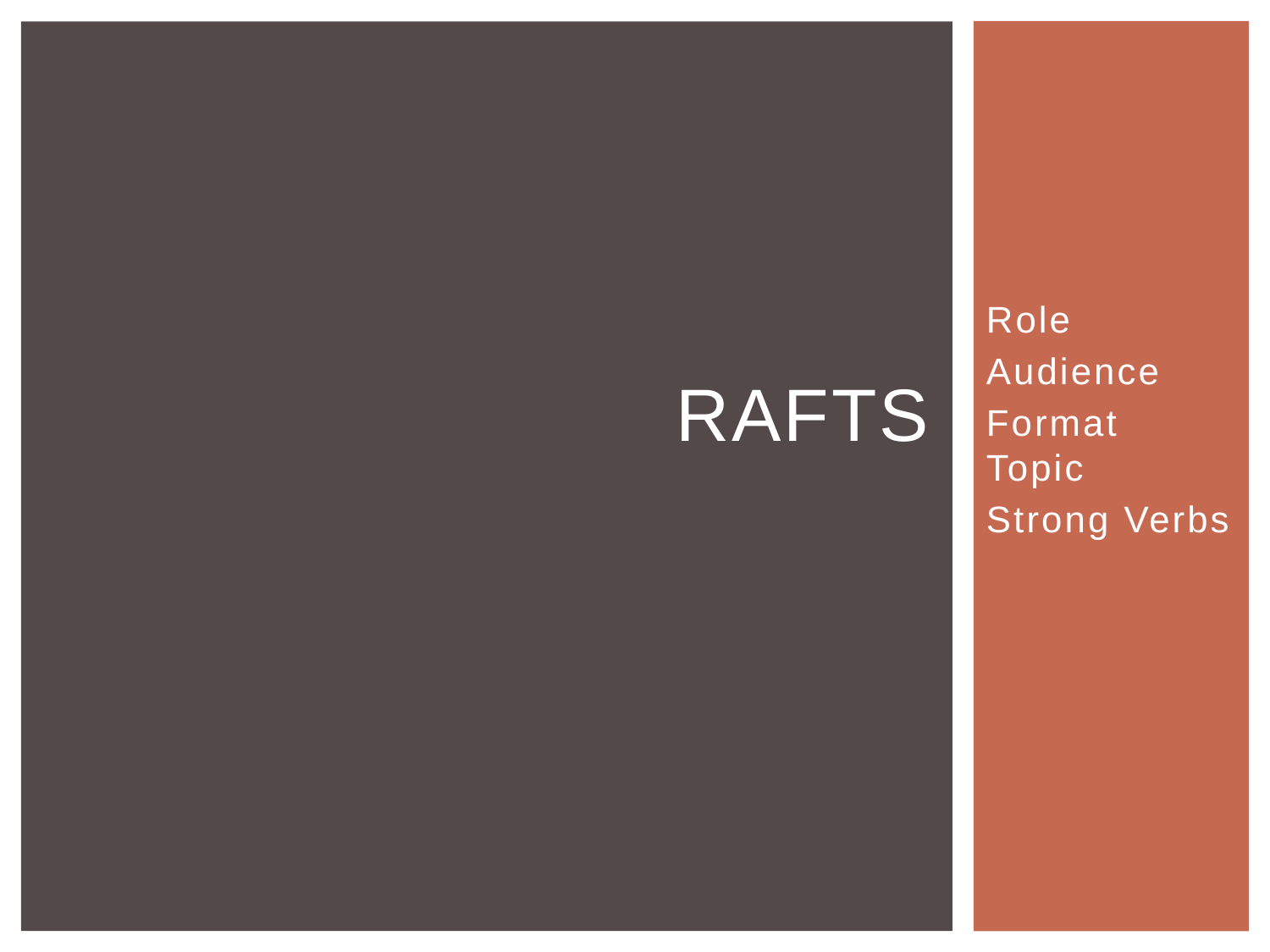

Role
Audience
Format
Topic
Strong Verbs
# Rafts